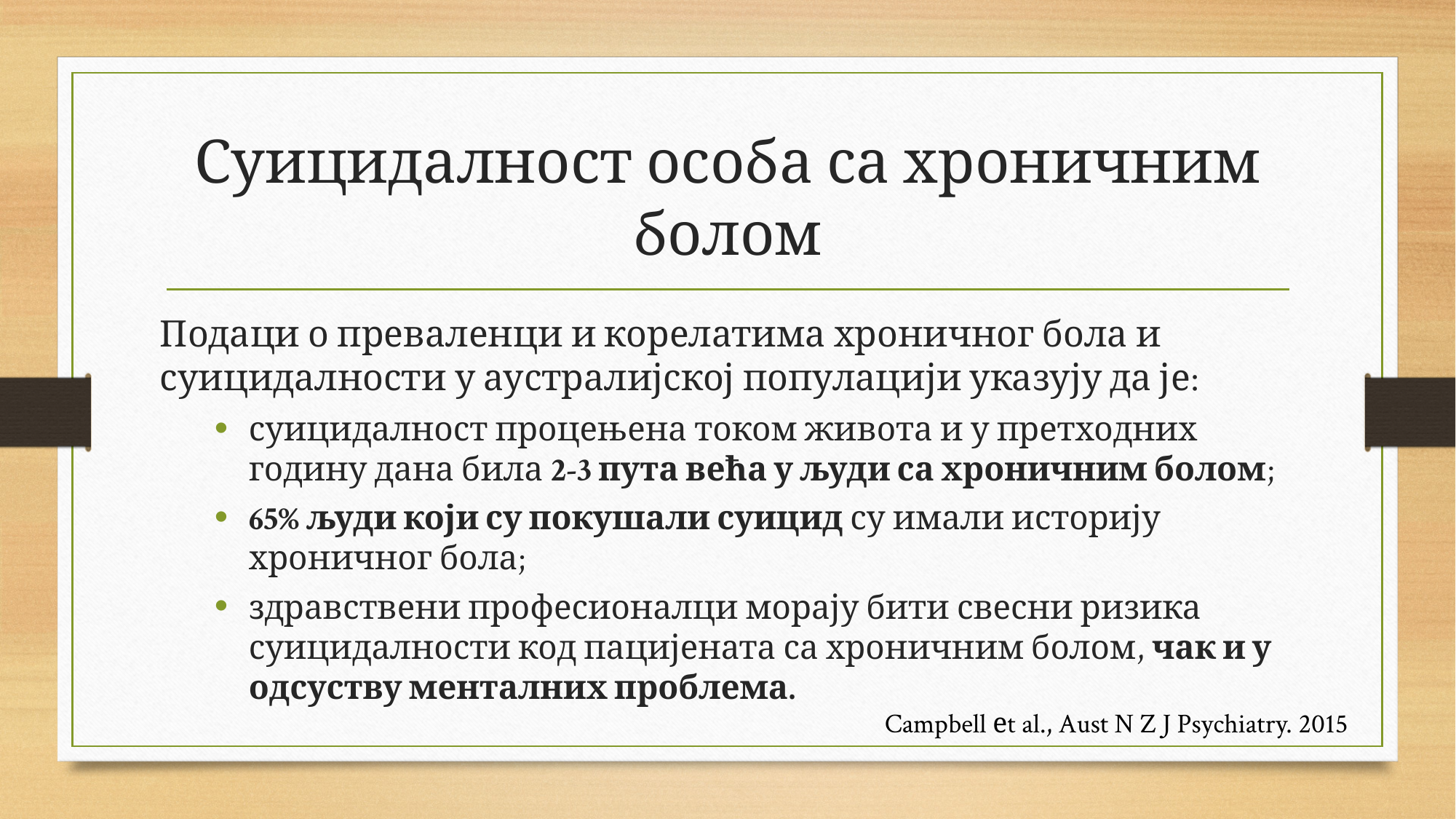

# Суицидалност особа са хроничним болом
Подаци о преваленци и корелатима хроничног бола и суицидалности у аустралијској популацији указују да је:
суицидалност процењена током живота и у претходних годину дана била 2-3 пута већа у људи са хроничним болом;
65% људи који су покушали суицид су имали историју хроничног бола;
здравствени професионалци морају бити свесни ризика суицидалности код пацијената са хроничним болом, чак и у одсуству менталних проблема.
Campbell еt al., Aust N Z J Psychiatry. 2015